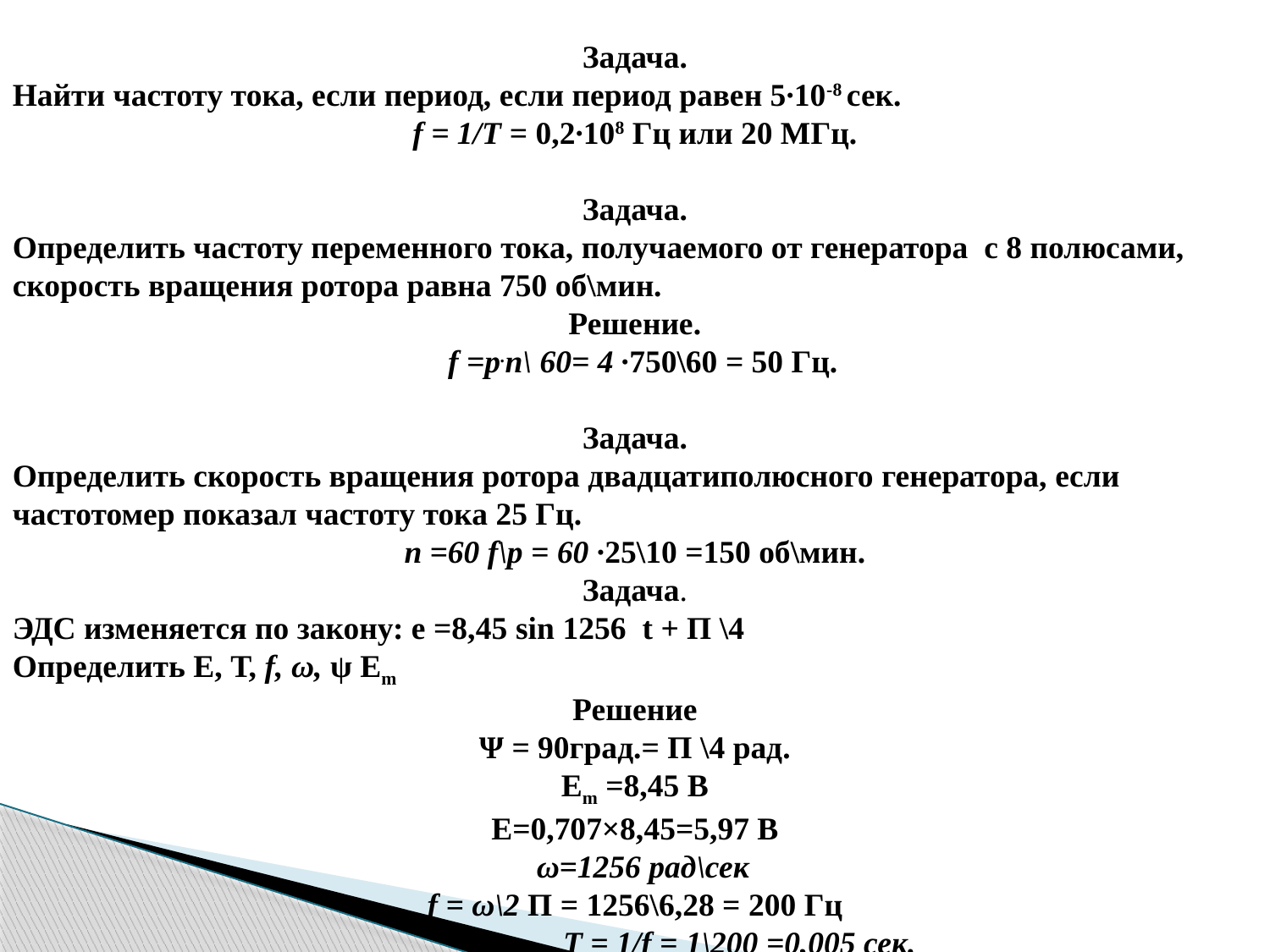

Задача.
Найти частоту тока, если период, если период равен 5∙10-8 сек.
f = 1/T = 0,2∙108 Гц или 20 МГц.

Задача.
Определить частоту переменного тока, получаемого от генератора  с 8 полюсами, скорость вращения ротора равна 750 об\мин.
Решение.
  f =p.n\ 60= 4 ∙750\60 = 50 Гц.

Задача.
Определить скорость вращения ротора двадцатиполюсного генератора, если частотомер показал частоту тока 25 Гц.
n =60 f\р = 60 ∙25\10 =150 об\мин.
Задача.
ЭДС изменяется по закону: е =8,45 sin 1256  t + Π \4
Определить Е, Т, f, ω, ψ Еm
Решение
Ψ = 90град.= Π \4 рад.
Еm =8,45 В
Е=0,707×8,45=5,97 В
  ω=1256 рад\сек
f = ω\2 Π = 1256\6,28 = 200 Гц
                          T = 1/f = 1\200 =0,005 сек.